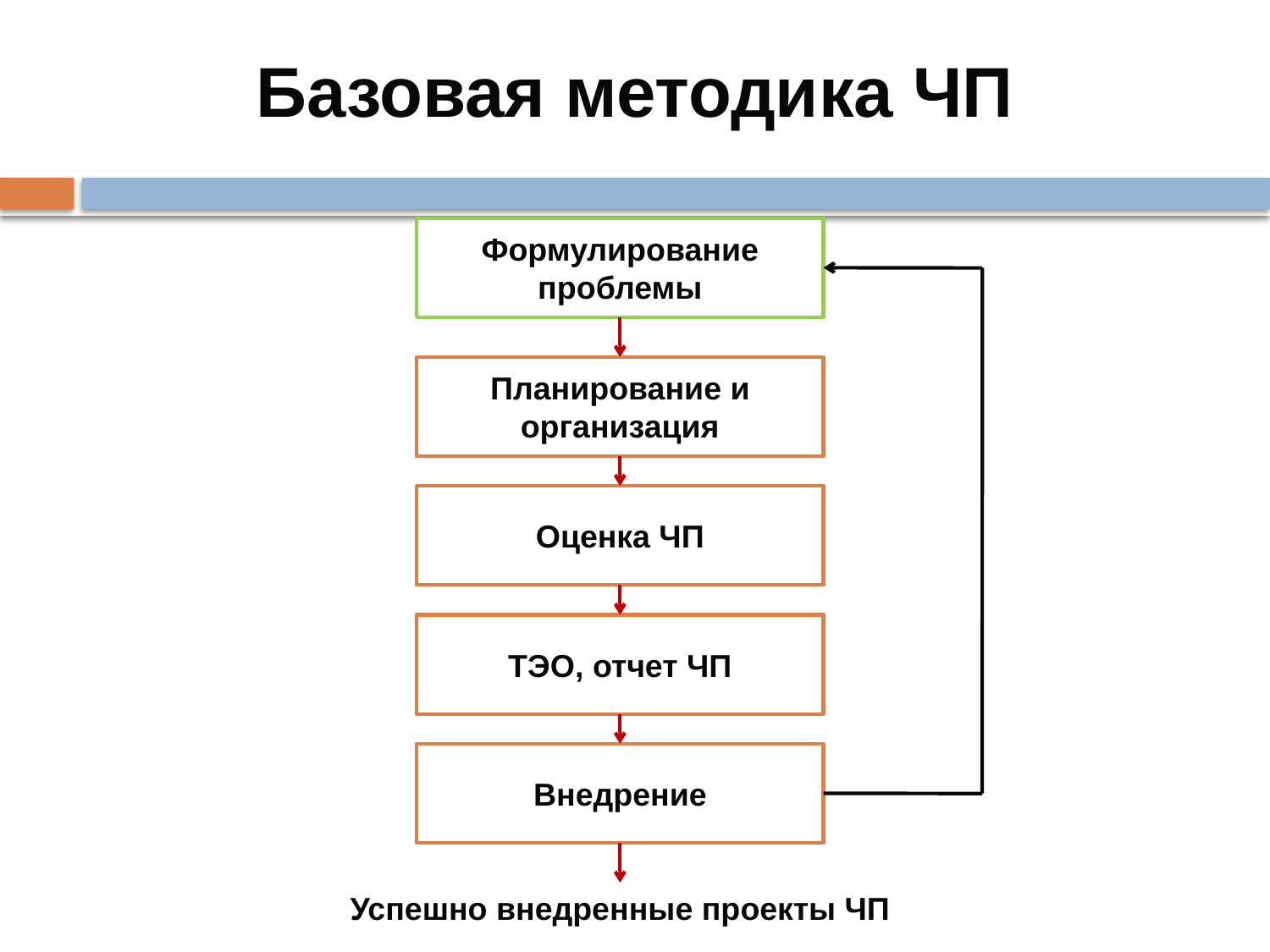

# Базовая методика ЧП
Формулирование проблемы
Планирование и организация
Оценка ЧП
ТЭО, отчет ЧП
Внедрение
Успешно внедренные проекты ЧП